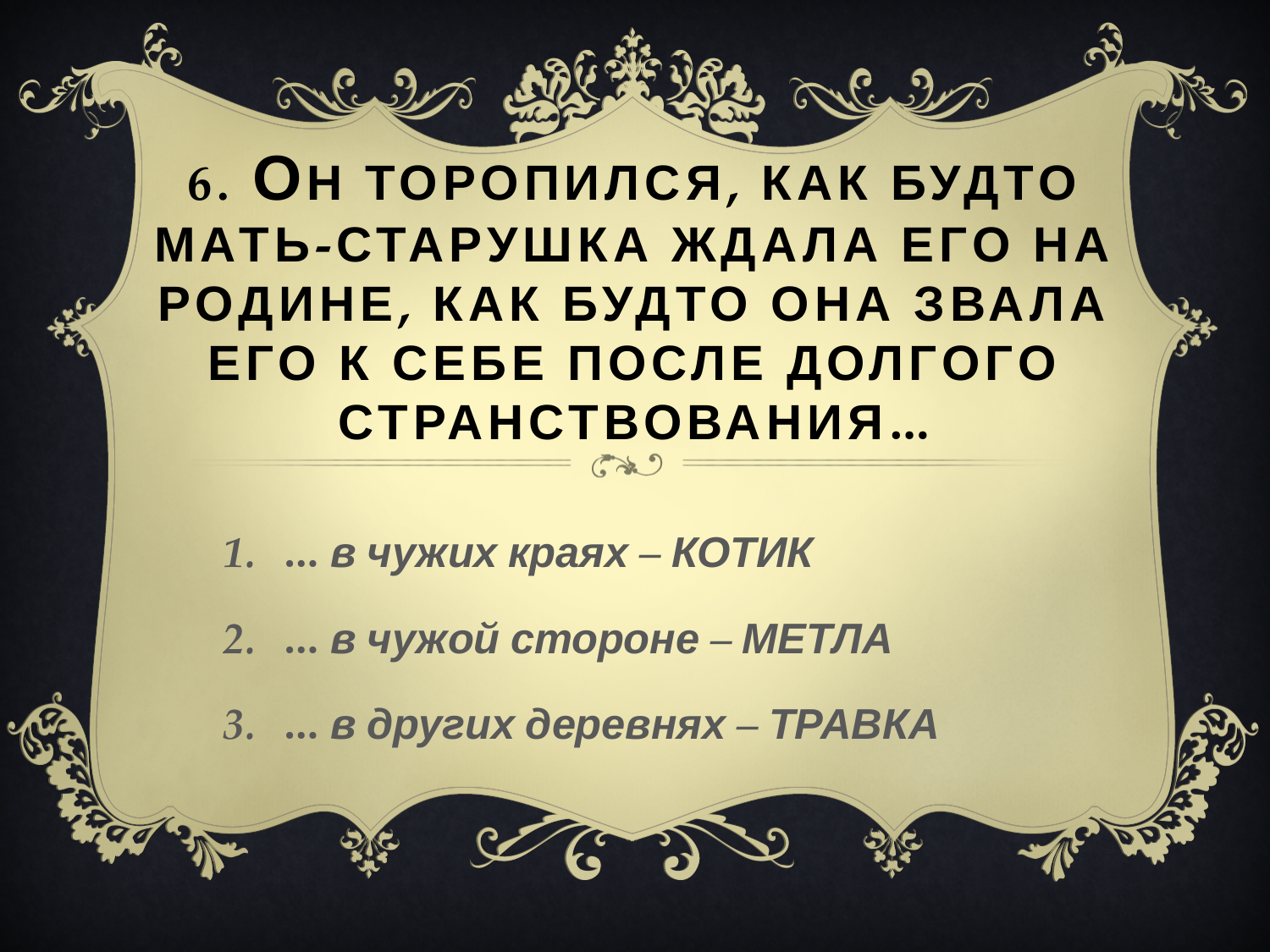

# 6. Он торопился, как будто мать-старушка ждала его на родине, как будто она звала его к себе после долгого странствования…
… в чужих краях – КОТИК
… в чужой стороне – МЕТЛА
… в других деревнях – ТРАВКА